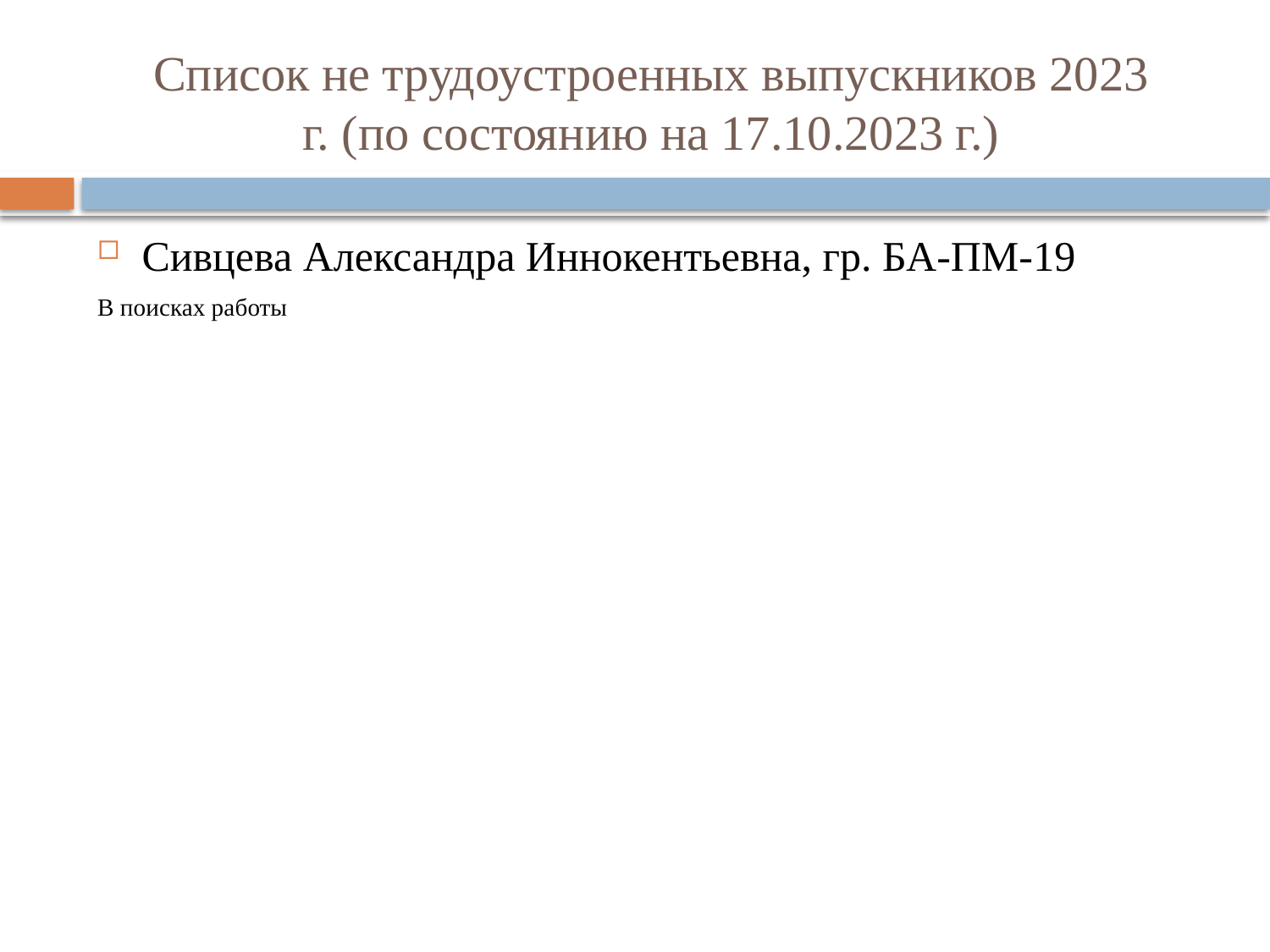

# Список не трудоустроенных выпускников 2023 г. (по состоянию на 17.10.2023 г.)
Сивцева Александра Иннокентьевна, гр. БА-ПМ-19
В поисках работы